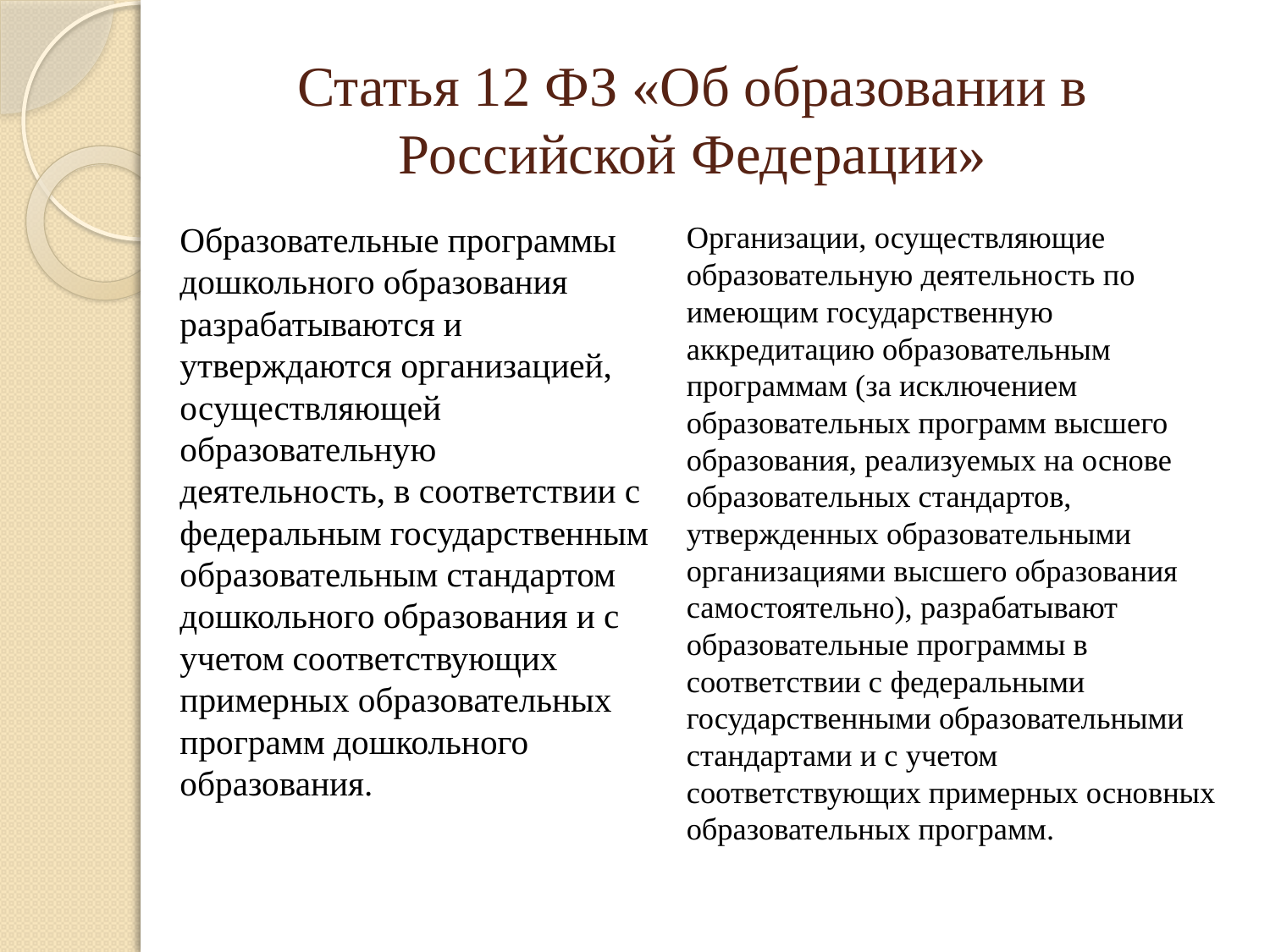

# Статья 12 ФЗ «Об образовании в Российской Федерации»
Образовательные программы дошкольного образования разрабатываются и утверждаются организацией, осуществляющей образовательную деятельность, в соответствии с федеральным государственным образовательным стандартом дошкольного образования и с учетом соответствующих примерных образовательных программ дошкольного образования.

Организации, осуществляющие образовательную деятельность по имеющим государственную аккредитацию образовательным программам (за исключением образовательных программ высшего образования, реализуемых на основе образовательных стандартов, утвержденных образовательными организациями высшего образования самостоятельно), разрабатывают образовательные программы в соответствии с федеральными государственными образовательными стандартами и с учетом соответствующих примерных основных образовательных программ.